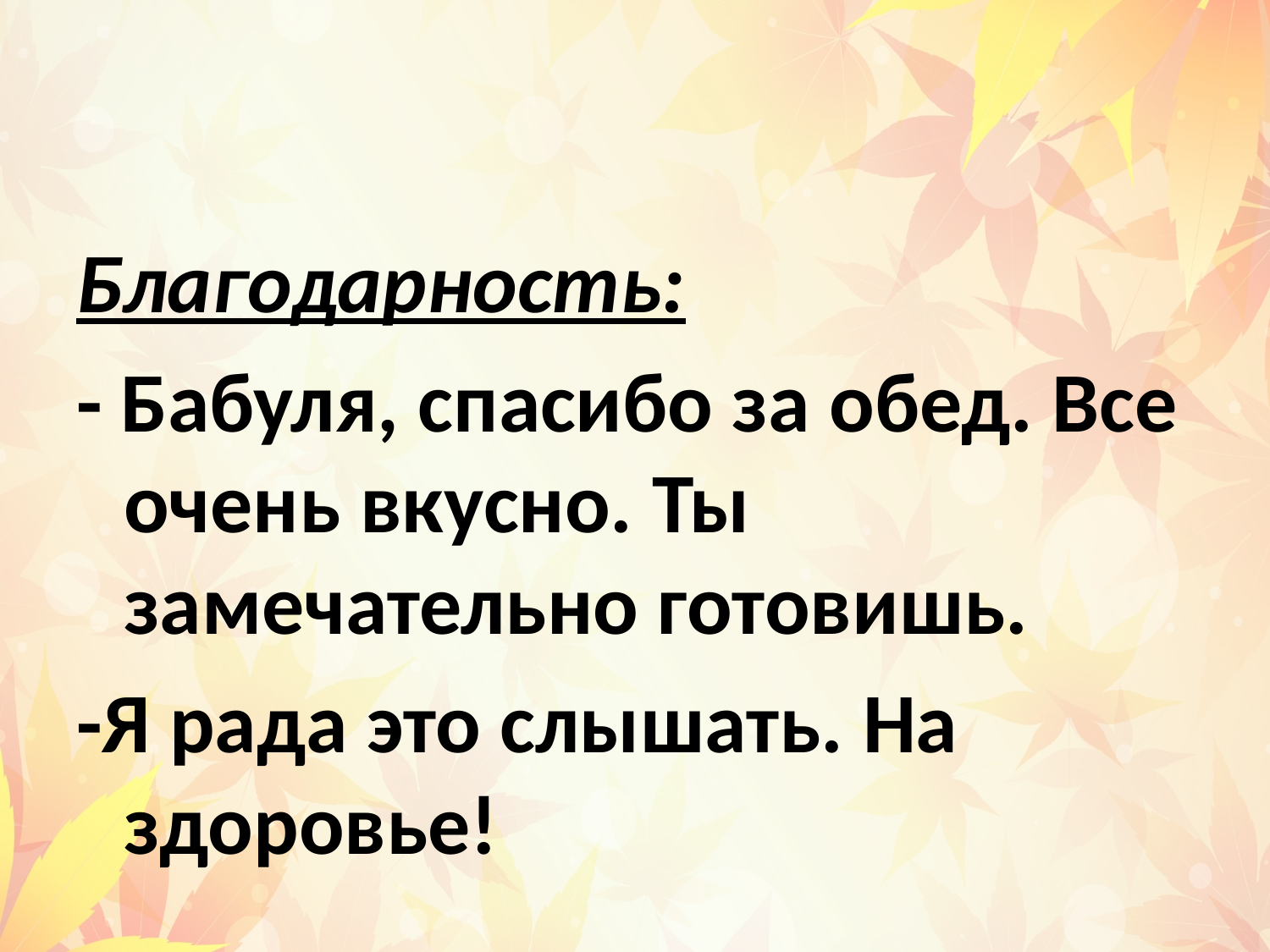

#
Благодарность:
- Бабуля, спасибо за обед. Все очень вкусно. Ты замечательно готовишь.
-Я рада это слышать. На здоровье!